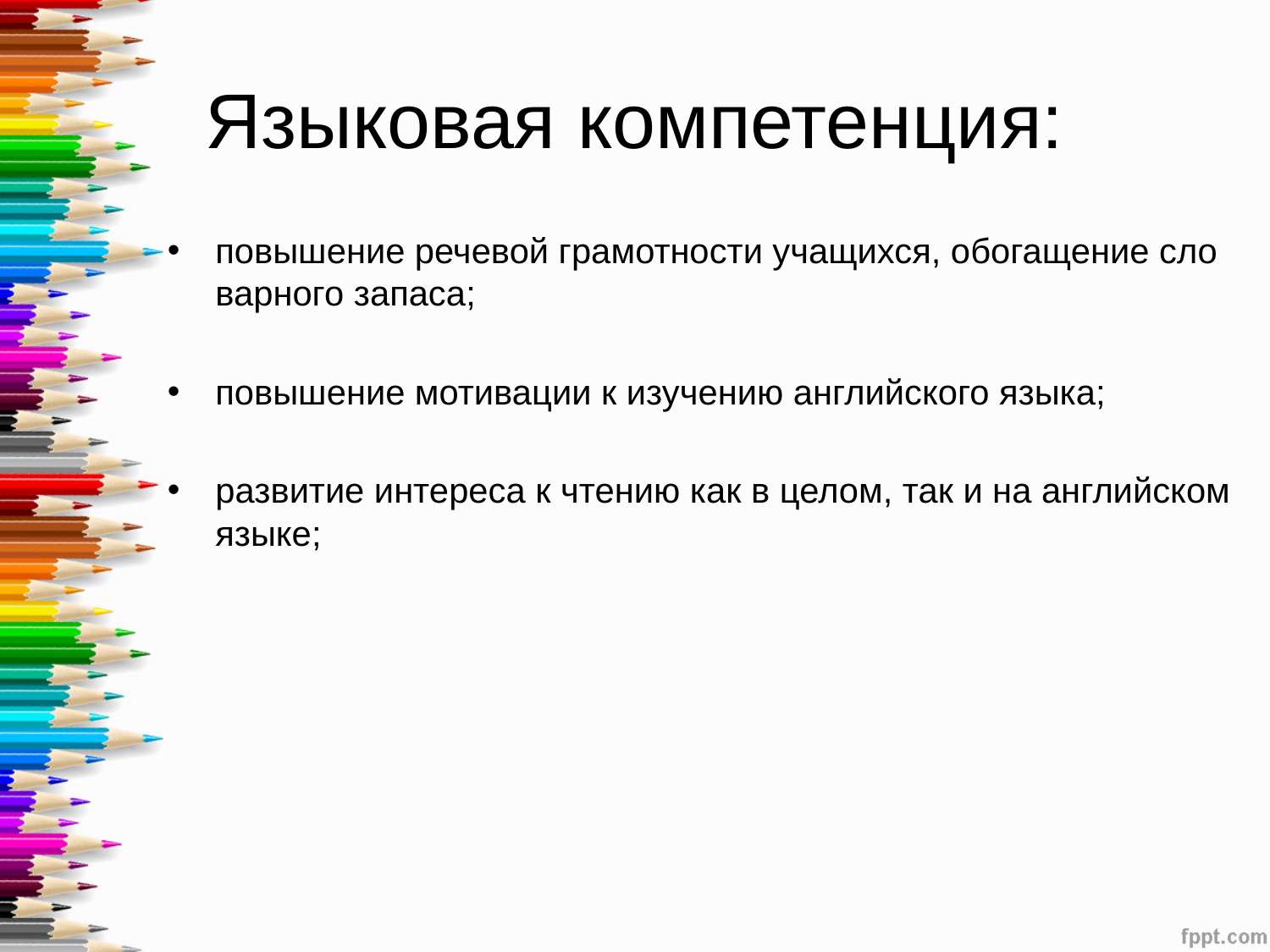

# Языковая компетенция:
повышение речевой грамотности учащихся, обогащение сло­варного запаса;

повышение мотивации к изучению английского языка;

развитие интереса к чтению как в целом, так и на английском языке;